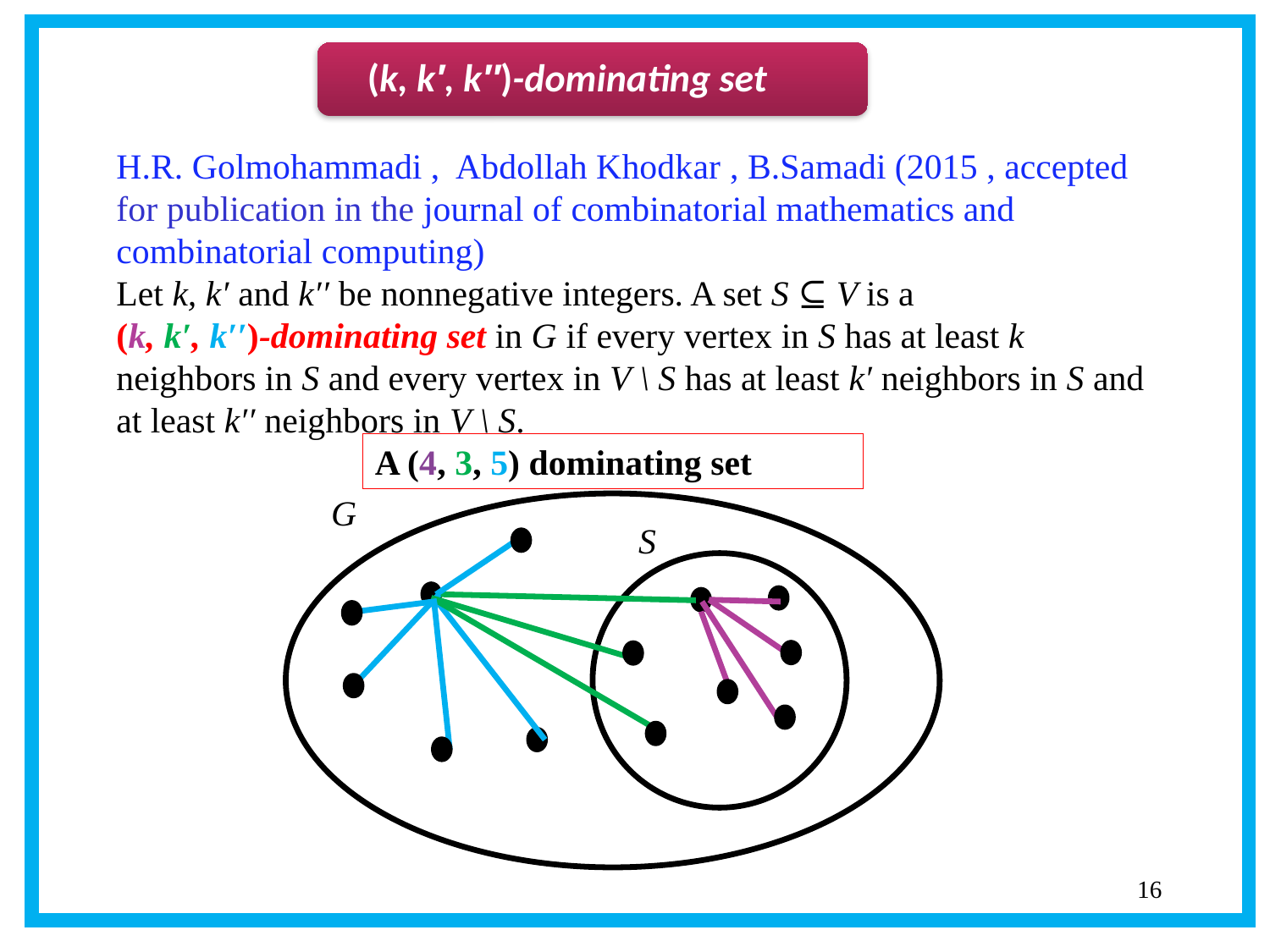

(k, k′, k′′)-dominating set
H.R. Golmohammadi ,  Abdollah Khodkar , B.Samadi (2015 , accepted for publication in the journal of combinatorial mathematics and combinatorial computing)
Let k, k′ and k′′ be nonnegative integers. A set S ⊆ V is a
(k, k′, k′′)-dominating set in G if every vertex in S has at least k neighbors in S and every vertex in V \ S has at least k′ neighbors in S and
at least k′′ neighbors in V \ S.

A (4, 3, 5) dominating set
G

S

16